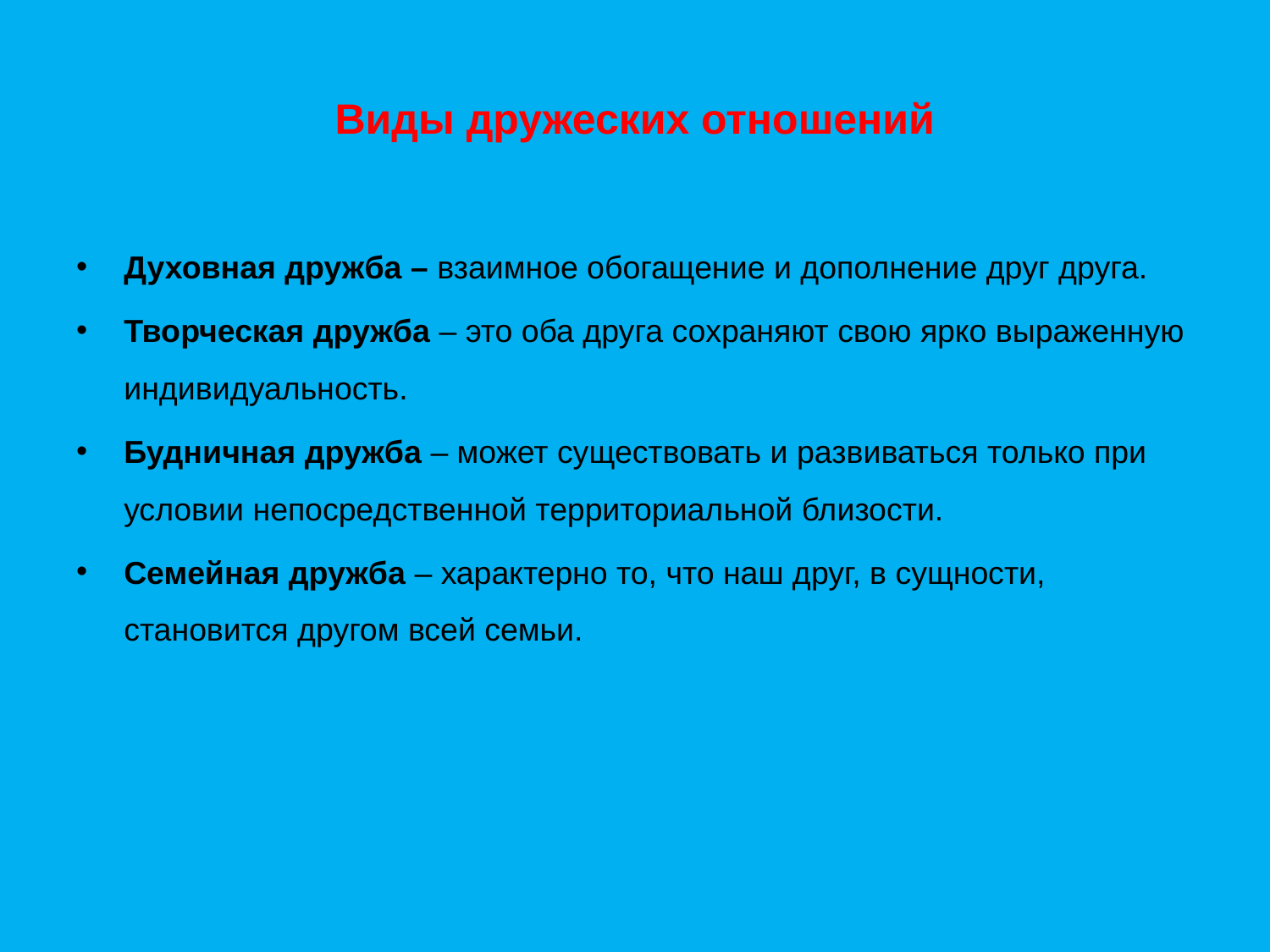

# Виды дружеских отношений
Духовная дружба – взаимное обогащение и дополнение друг друга.
Творческая дружба – это оба друга сохраняют свою ярко выраженную индивидуальность.
Будничная дружба – может существовать и развиваться только при условии непосредственной территориальной близости.
Семейная дружба – характерно то, что наш друг, в сущности, становится другом всей семьи.